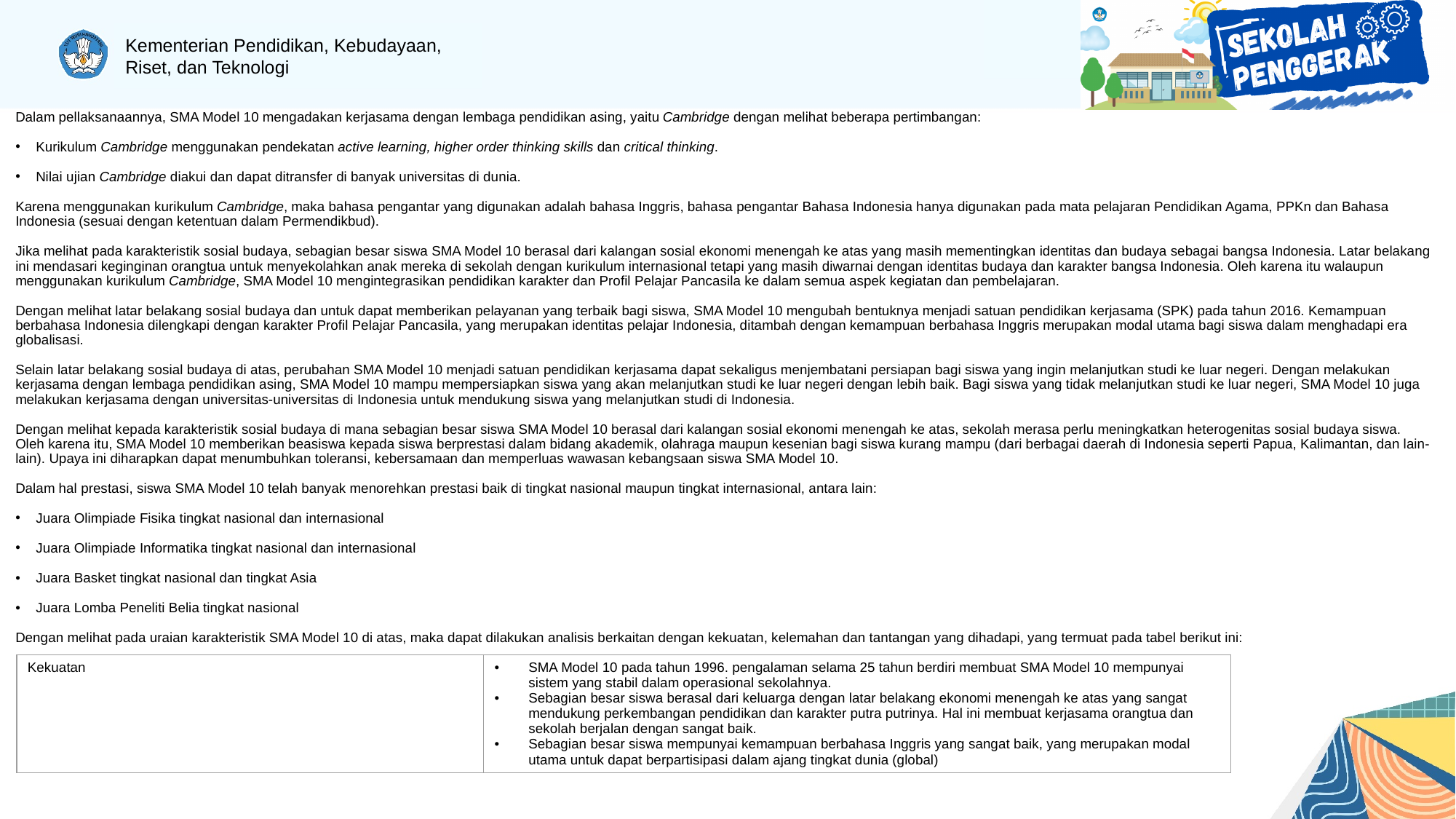

Dalam pellaksanaannya, SMA Model 10 mengadakan kerjasama dengan lembaga pendidikan asing, yaitu Cambridge dengan melihat beberapa pertimbangan:
Kurikulum Cambridge menggunakan pendekatan active learning, higher order thinking skills dan critical thinking.
Nilai ujian Cambridge diakui dan dapat ditransfer di banyak universitas di dunia.
Karena menggunakan kurikulum Cambridge, maka bahasa pengantar yang digunakan adalah bahasa Inggris, bahasa pengantar Bahasa Indonesia hanya digunakan pada mata pelajaran Pendidikan Agama, PPKn dan Bahasa Indonesia (sesuai dengan ketentuan dalam Permendikbud).
Jika melihat pada karakteristik sosial budaya, sebagian besar siswa SMA Model 10 berasal dari kalangan sosial ekonomi menengah ke atas yang masih mementingkan identitas dan budaya sebagai bangsa Indonesia. Latar belakang ini mendasari keginginan orangtua untuk menyekolahkan anak mereka di sekolah dengan kurikulum internasional tetapi yang masih diwarnai dengan identitas budaya dan karakter bangsa Indonesia. Oleh karena itu walaupun menggunakan kurikulum Cambridge, SMA Model 10 mengintegrasikan pendidikan karakter dan Profil Pelajar Pancasila ke dalam semua aspek kegiatan dan pembelajaran.
Dengan melihat latar belakang sosial budaya dan untuk dapat memberikan pelayanan yang terbaik bagi siswa, SMA Model 10 mengubah bentuknya menjadi satuan pendidikan kerjasama (SPK) pada tahun 2016. Kemampuan berbahasa Indonesia dilengkapi dengan karakter Profil Pelajar Pancasila, yang merupakan identitas pelajar Indonesia, ditambah dengan kemampuan berbahasa Inggris merupakan modal utama bagi siswa dalam menghadapi era globalisasi.
Selain latar belakang sosial budaya di atas, perubahan SMA Model 10 menjadi satuan pendidikan kerjasama dapat sekaligus menjembatani persiapan bagi siswa yang ingin melanjutkan studi ke luar negeri. Dengan melakukan kerjasama dengan lembaga pendidikan asing, SMA Model 10 mampu mempersiapkan siswa yang akan melanjutkan studi ke luar negeri dengan lebih baik. Bagi siswa yang tidak melanjutkan studi ke luar negeri, SMA Model 10 juga melakukan kerjasama dengan universitas-universitas di Indonesia untuk mendukung siswa yang melanjutkan studi di Indonesia.
Dengan melihat kepada karakteristik sosial budaya di mana sebagian besar siswa SMA Model 10 berasal dari kalangan sosial ekonomi menengah ke atas, sekolah merasa perlu meningkatkan heterogenitas sosial budaya siswa. Oleh karena itu, SMA Model 10 memberikan beasiswa kepada siswa berprestasi dalam bidang akademik, olahraga maupun kesenian bagi siswa kurang mampu (dari berbagai daerah di Indonesia seperti Papua, Kalimantan, dan lain-lain). Upaya ini diharapkan dapat menumbuhkan toleransi, kebersamaan dan memperluas wawasan kebangsaan siswa SMA Model 10.
Dalam hal prestasi, siswa SMA Model 10 telah banyak menorehkan prestasi baik di tingkat nasional maupun tingkat internasional, antara lain:
Juara Olimpiade Fisika tingkat nasional dan internasional
Juara Olimpiade Informatika tingkat nasional dan internasional
Juara Basket tingkat nasional dan tingkat Asia
Juara Lomba Peneliti Belia tingkat nasional
Dengan melihat pada uraian karakteristik SMA Model 10 di atas, maka dapat dilakukan analisis berkaitan dengan kekuatan, kelemahan dan tantangan yang dihadapi, yang termuat pada tabel berikut ini:

| Kekuatan | SMA Model 10 pada tahun 1996. pengalaman selama 25 tahun berdiri membuat SMA Model 10 mempunyai sistem yang stabil dalam operasional sekolahnya. Sebagian besar siswa berasal dari keluarga dengan latar belakang ekonomi menengah ke atas yang sangat mendukung perkembangan pendidikan dan karakter putra putrinya. Hal ini membuat kerjasama orangtua dan sekolah berjalan dengan sangat baik. Sebagian besar siswa mempunyai kemampuan berbahasa Inggris yang sangat baik, yang merupakan modal utama untuk dapat berpartisipasi dalam ajang tingkat dunia (global) |
| --- | --- |